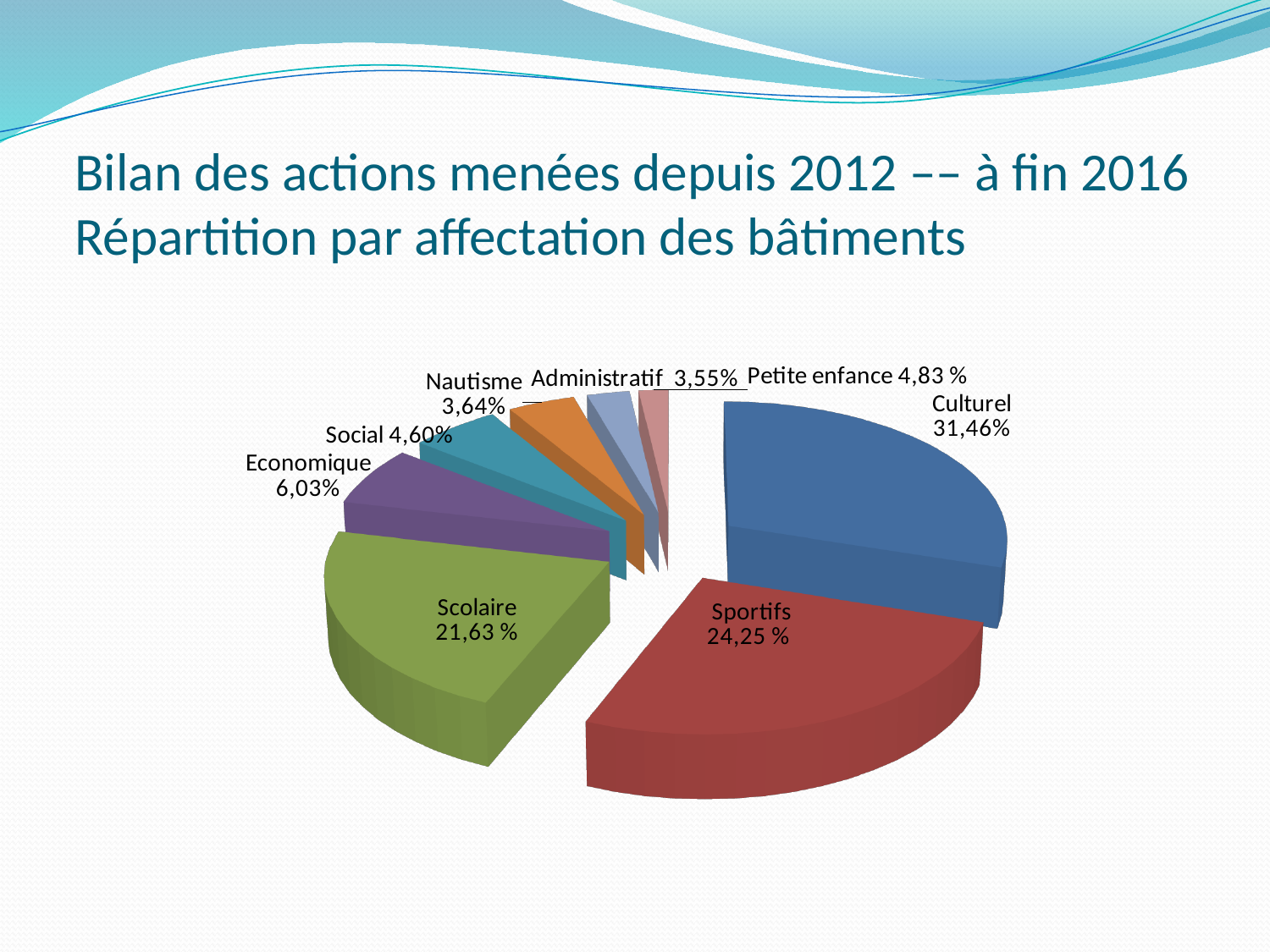

# Bilan des actions menées depuis 2012 –– à fin 2016 Répartition par affectation des bâtiments

[unsupported chart]